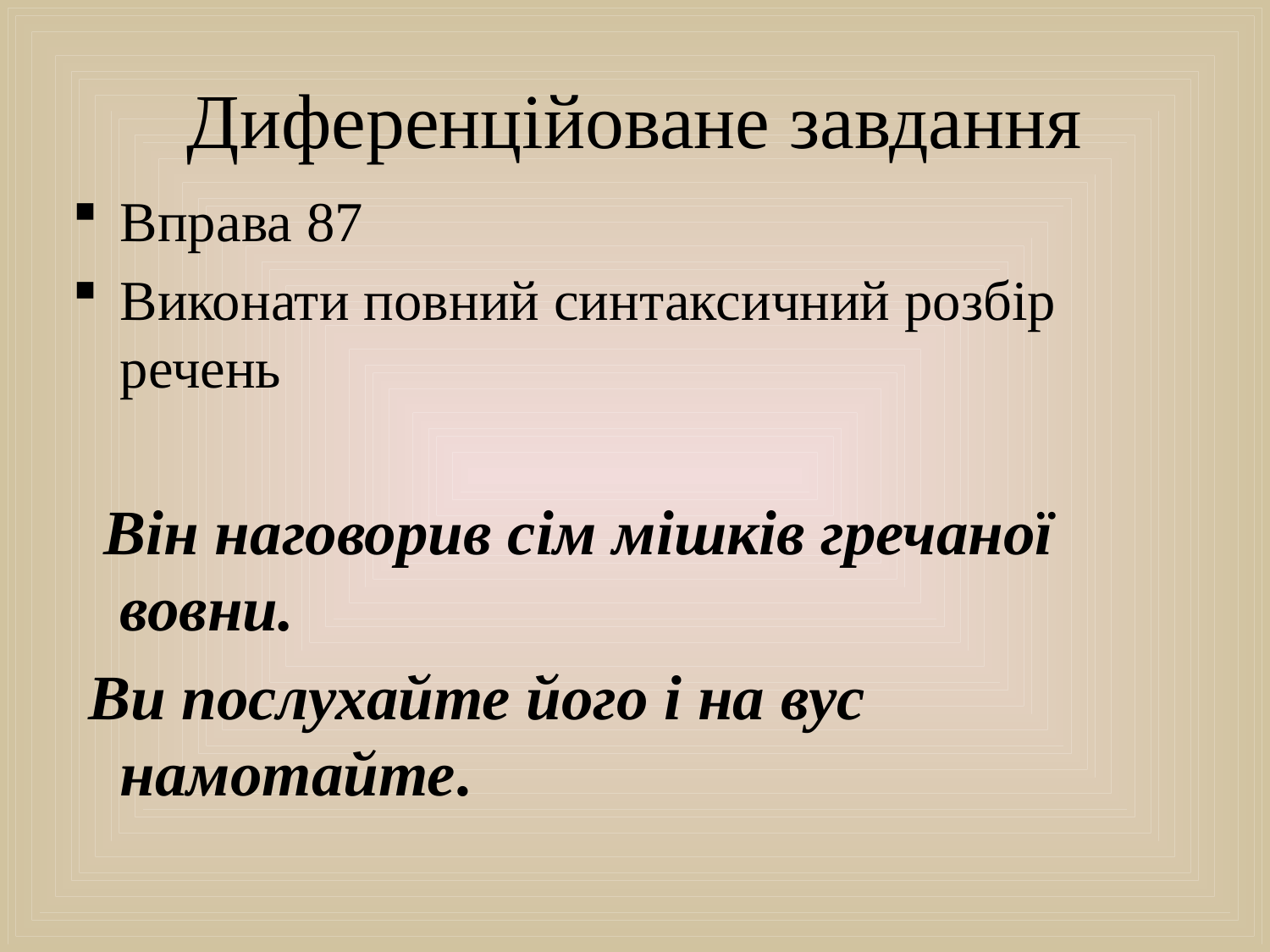

# Диференційоване завдання
Вправа 87
Виконати повний синтаксичний розбір речень

  Він наговорив сім мішків гречаної вовни.
 Ви послухайте його і на вус намотайте.